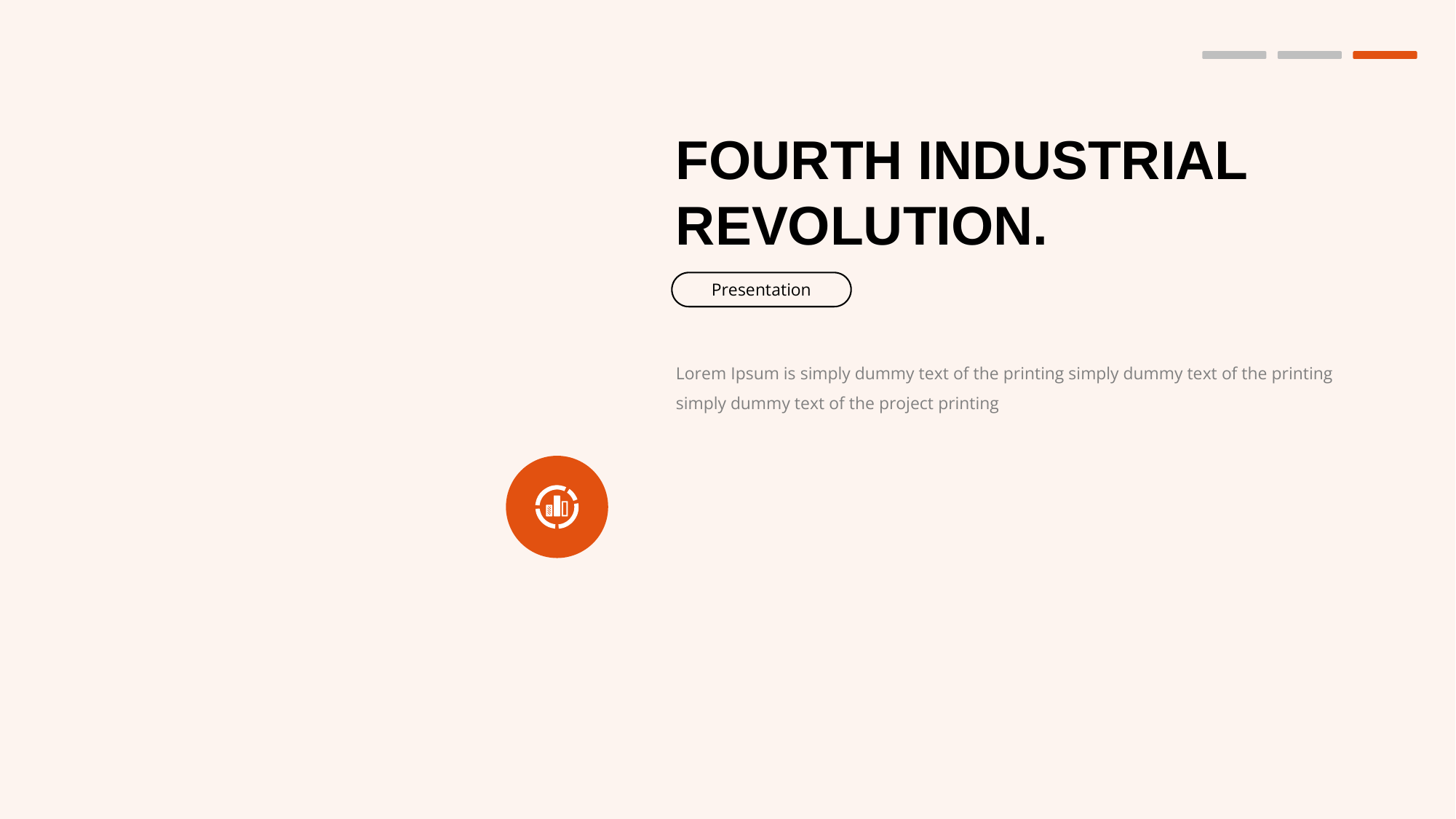

FOURTH INDUSTRIAL REVOLUTION.

Presentation
Lorem Ipsum is simply dummy text of the printing simply dummy text of the printing simply dummy text of the project printing